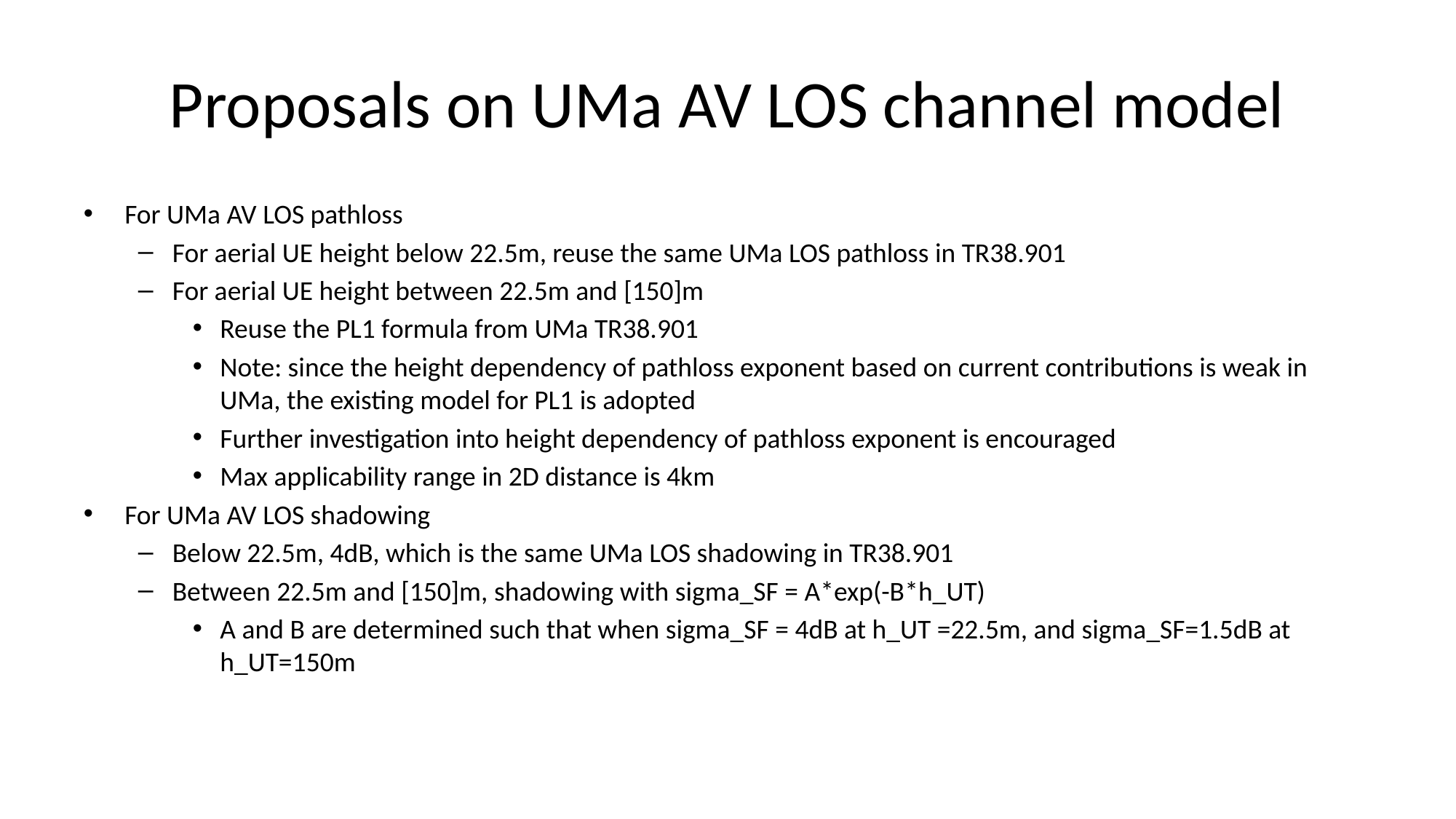

# Proposals on UMa AV LOS channel model
For UMa AV LOS pathloss
For aerial UE height below 22.5m, reuse the same UMa LOS pathloss in TR38.901
For aerial UE height between 22.5m and [150]m
Reuse the PL1 formula from UMa TR38.901
Note: since the height dependency of pathloss exponent based on current contributions is weak in UMa, the existing model for PL1 is adopted
Further investigation into height dependency of pathloss exponent is encouraged
Max applicability range in 2D distance is 4km
For UMa AV LOS shadowing
Below 22.5m, 4dB, which is the same UMa LOS shadowing in TR38.901
Between 22.5m and [150]m, shadowing with sigma_SF = A*exp(-B*h_UT)
A and B are determined such that when sigma_SF = 4dB at h_UT =22.5m, and sigma_SF=1.5dB at h_UT=150m